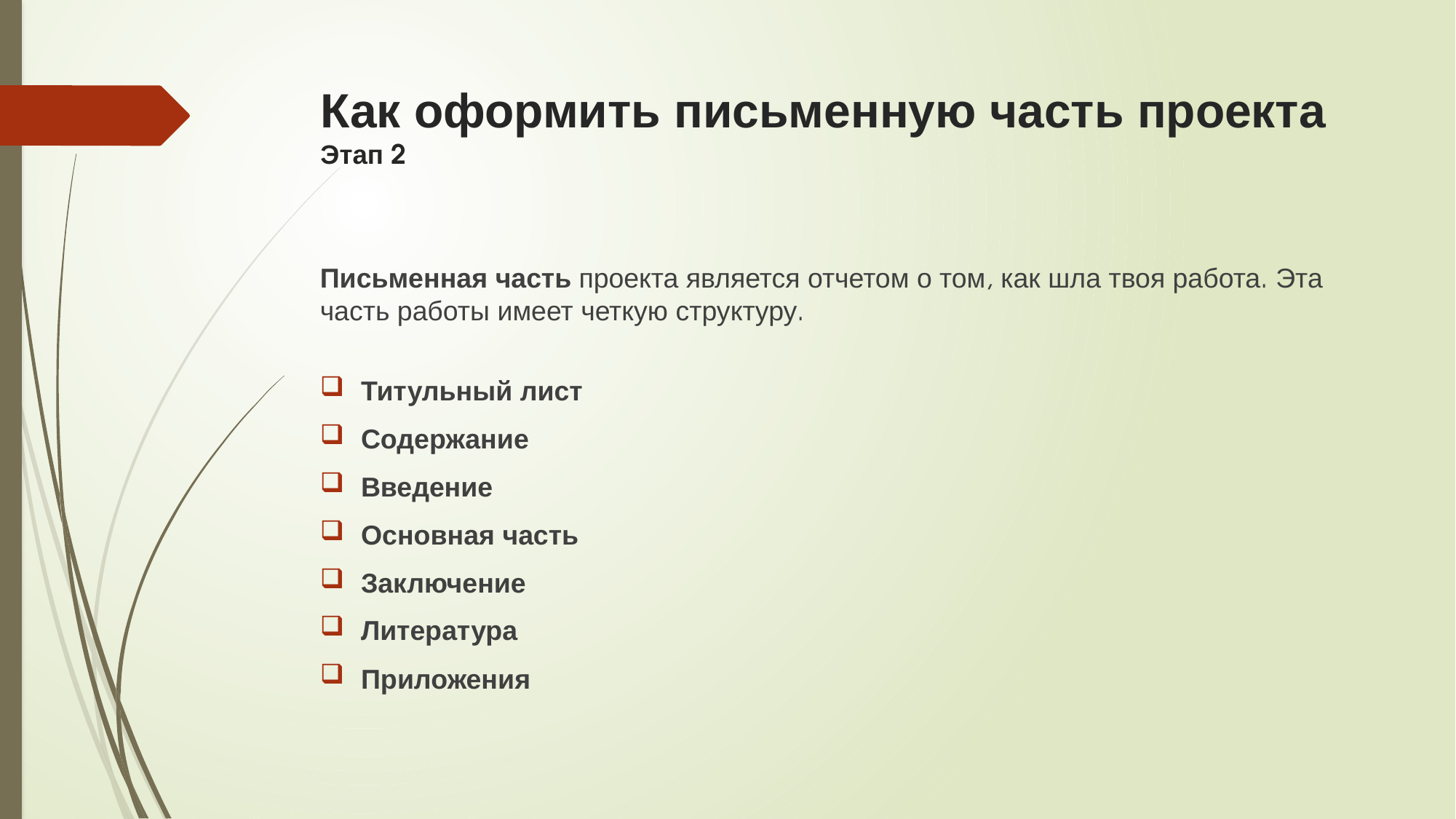

# Как оформить письменную часть проекта Этап 2
Письменная часть проекта является отчетом о том, как шла твоя работа. Эта часть работы имеет четкую структуру.
Титульный лист
Содержание
Введение
Основная часть
Заключение
Литература
Приложения